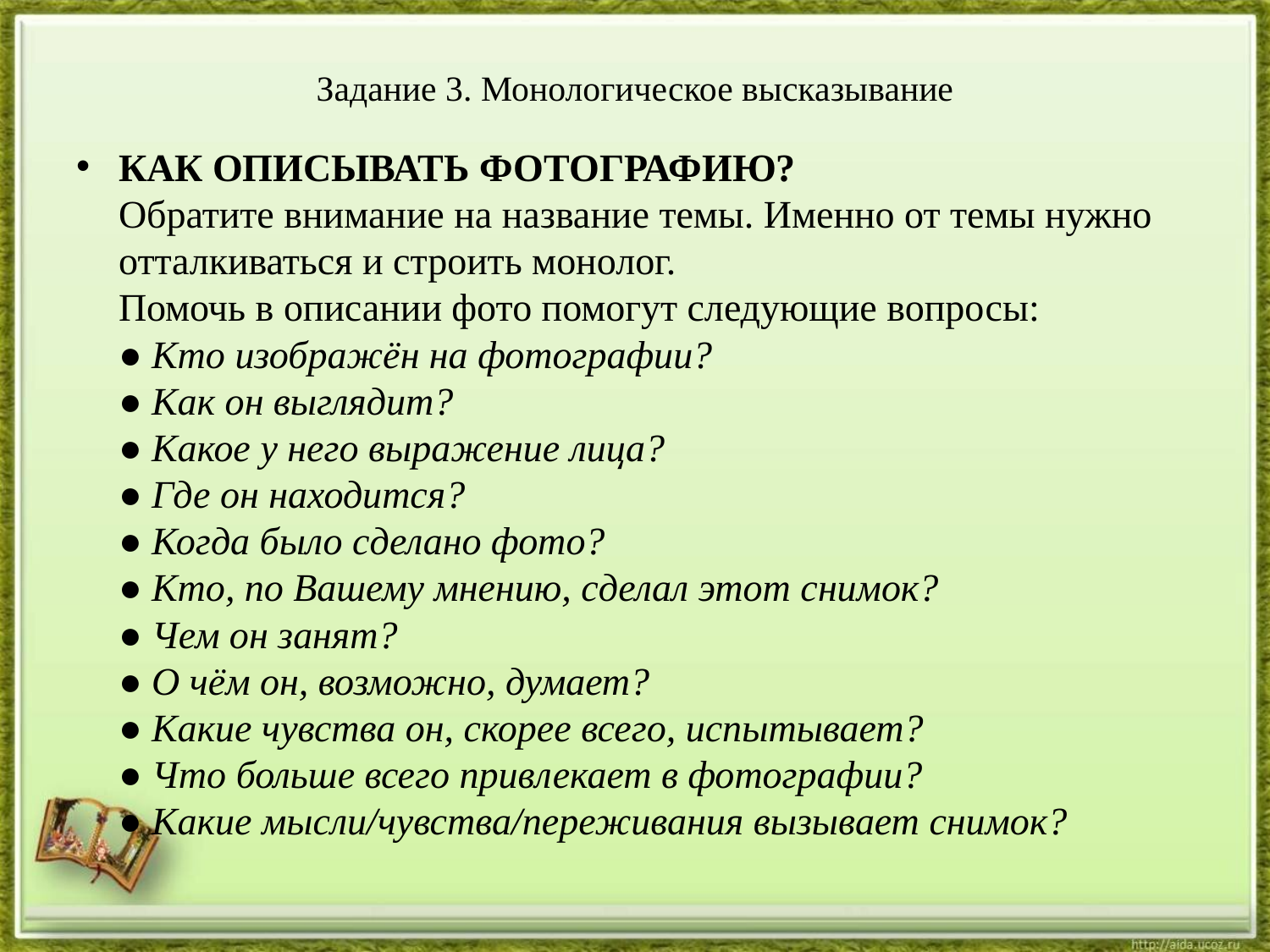

# Задание 3. Монологическое высказывание
КАК ОПИСЫВАТЬ ФОТОГРАФИЮ?
Обратите внимание на название темы. Именно от темы нужно отталкиваться и строить монолог.
Помочь в описании фото помогут следующие вопросы:
● Кто изображён на фотографии?
● Как он выглядит?
● Какое у него выражение лица?
● Где он находится?
● Когда было сделано фото?
● Кто, по Вашему мнению, сделал этот снимок?
● Чем он занят?
● О чём он, возможно, думает?
● Какие чувства он, скорее всего, испытывает?
● Что больше всего привлекает в фотографии?
● Какие мысли/чувства/переживания вызывает снимок?